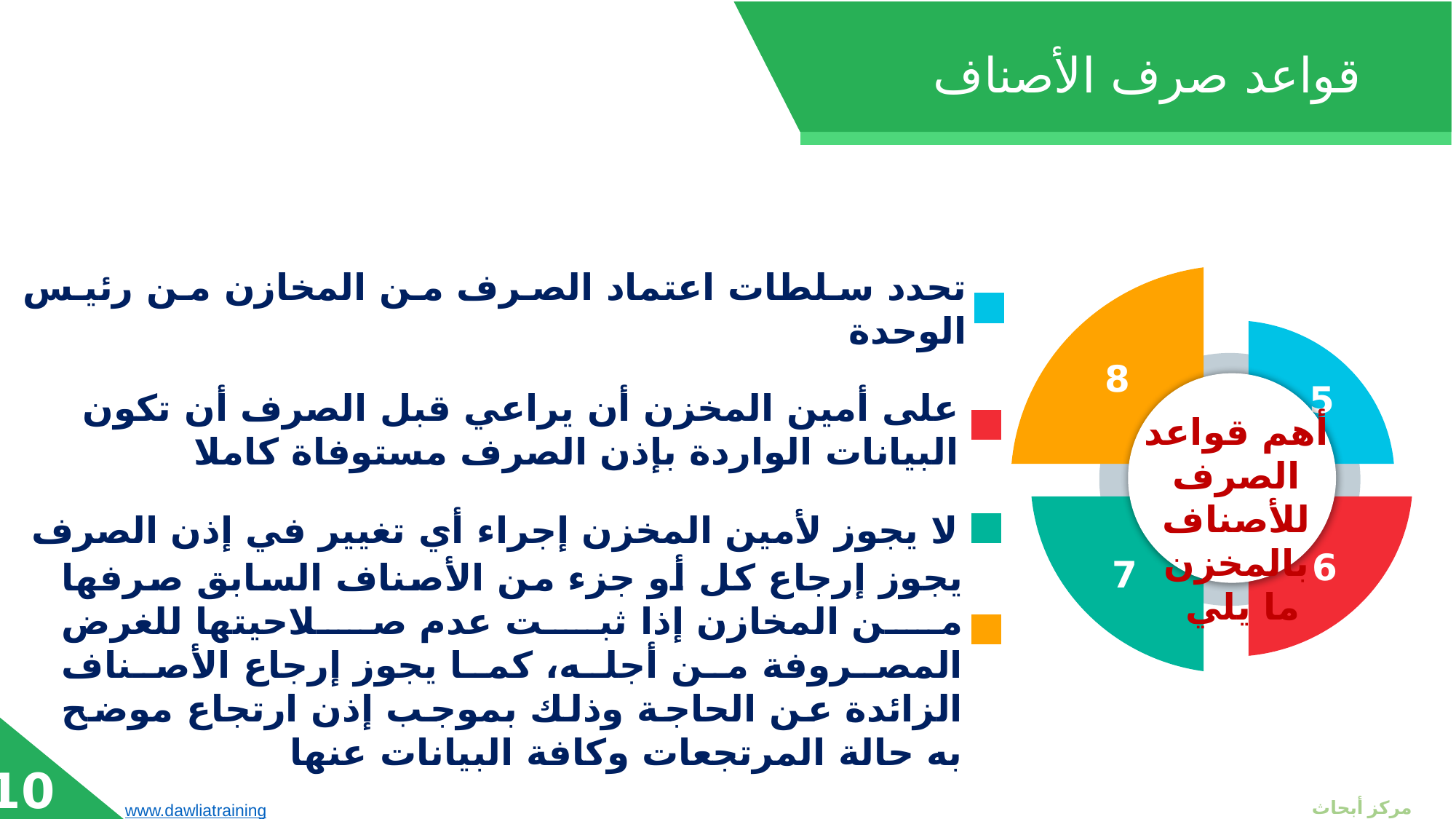

قواعد صرف الأصناف

8
تحدد سلطات اعتماد الصرف من المخازن من رئيس الوحدة

5

أهم قواعد الصرف للأصناف بالمخزن ما يلي
على أمين المخزن أن يراعي قبل الصرف أن تكون البيانات الواردة بإذن الصرف مستوفاة كاملا

7

6
لا يجوز لأمين المخزن إجراء أي تغيير في إذن الصرف

يجوز إرجاع كل أو جزء من الأصناف السابق صرفها من المخازن إذا ثبت عدم صلاحيتها للغرض المصروفة من أجله، كما يجوز إرجاع الأصناف الزائدة عن الحاجة وذلك بموجب إذن ارتجاع موضح به حالة المرتجعات وكافة البيانات عنها

107
مركز أبحاث الدولية للتدريب
www.dawliatraining.com